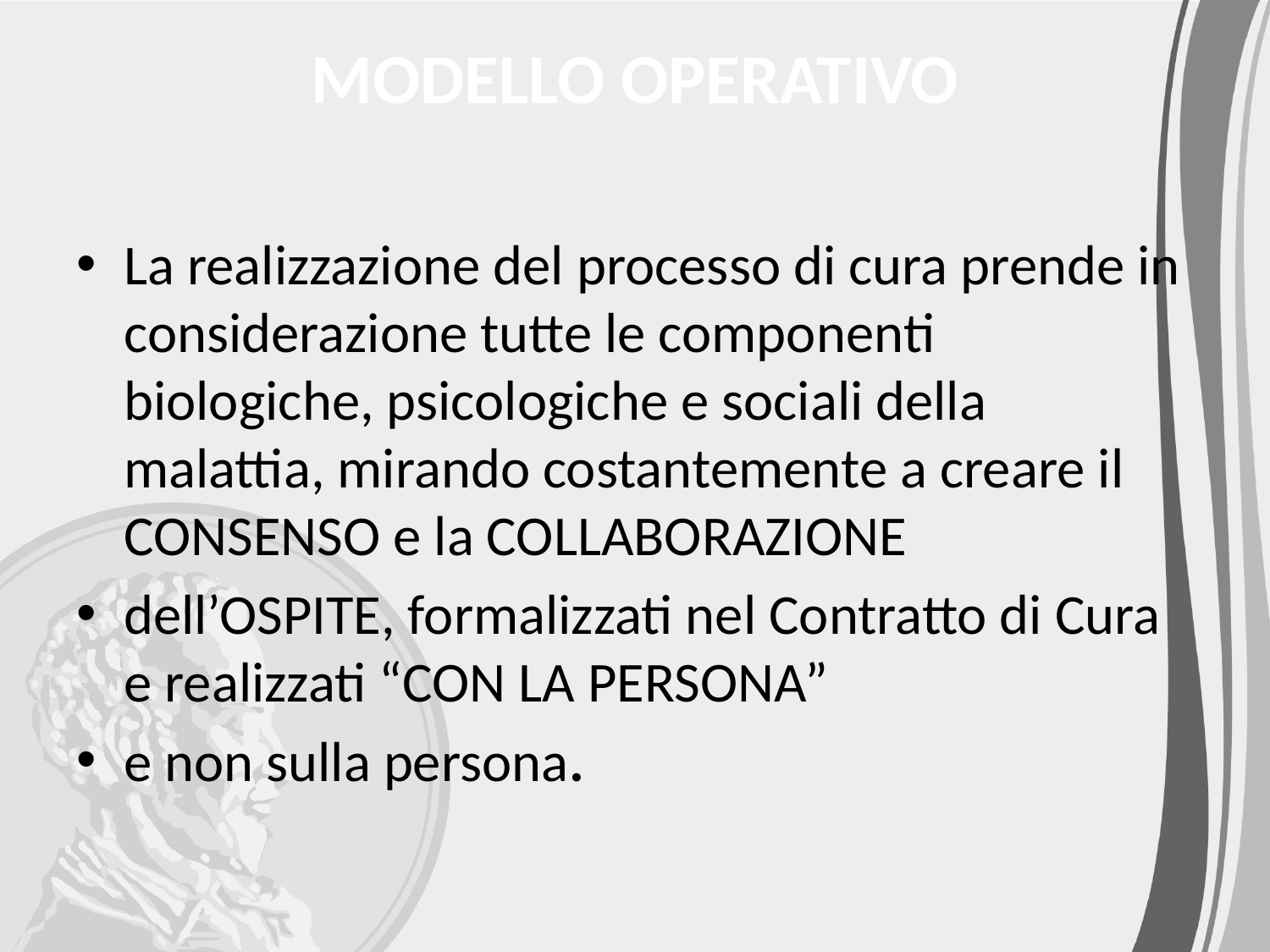

# MODELLO OPERATIVO
La realizzazione del processo di cura prende in considerazione tutte le componenti biologiche, psicologiche e sociali della malattia, mirando costantemente a creare il CONSENSO e la COLLABORAZIONE
dell’OSPITE, formalizzati nel Contratto di Cura e realizzati “CON LA PERSONA”
e non sulla persona.